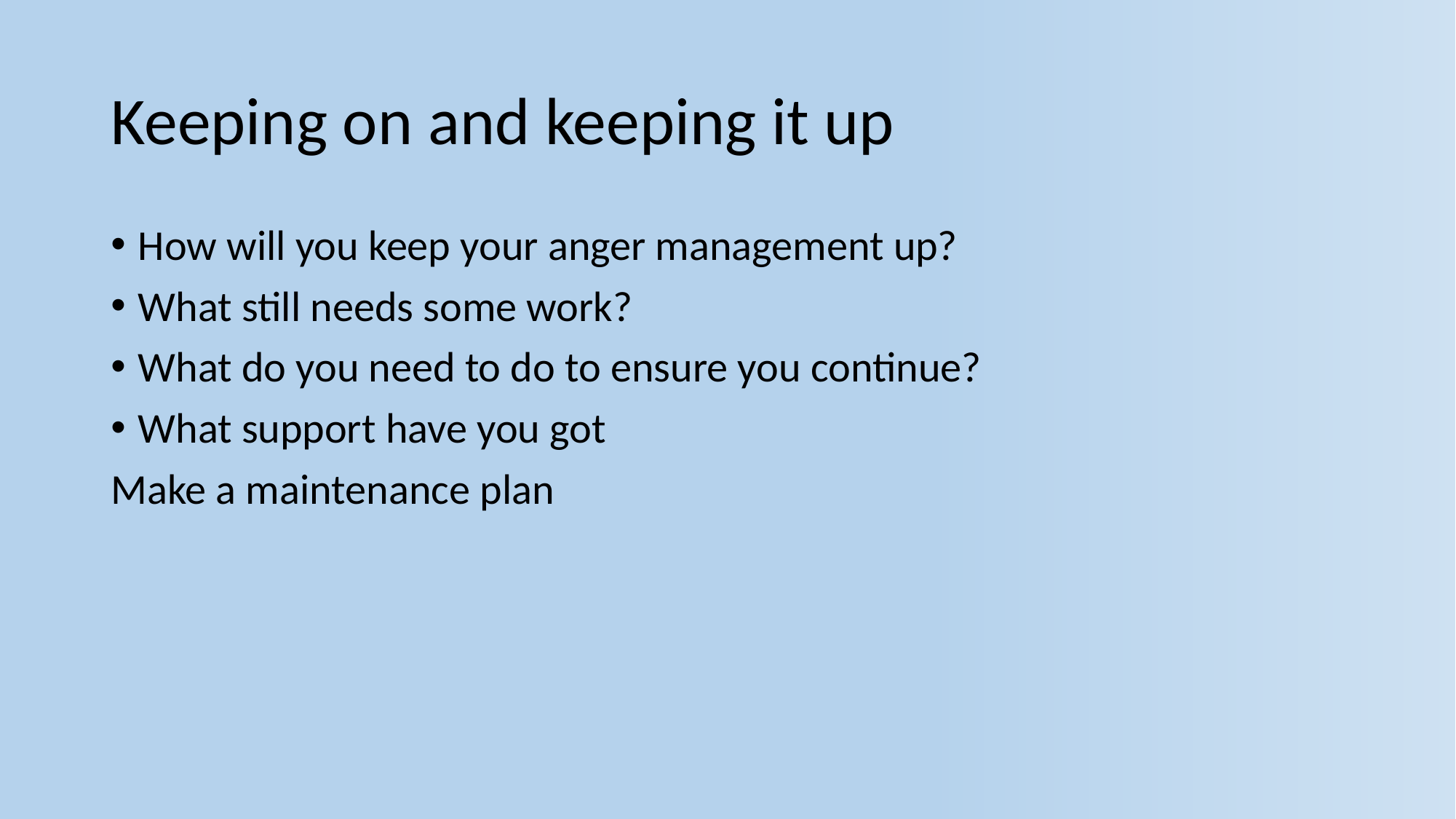

# Keeping on and keeping it up
How will you keep your anger management up?
What still needs some work?
What do you need to do to ensure you continue?
What support have you got
Make a maintenance plan